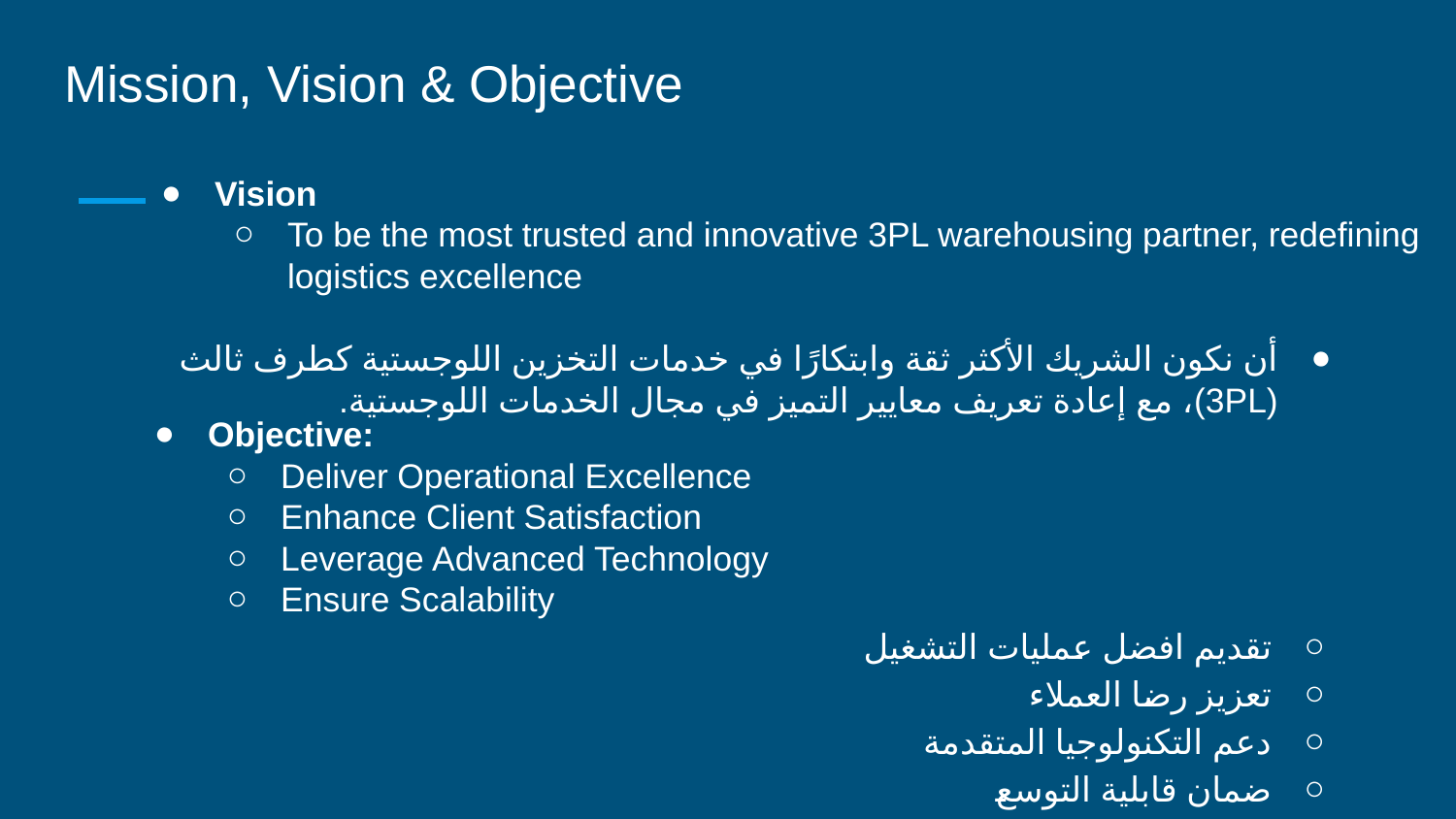

# Mission, Vision & Objective
Vision
To be the most trusted and innovative 3PL warehousing partner, redefining logistics excellence

أن نكون الشريك الأكثر ثقة وابتكارًا في خدمات التخزين اللوجستية كطرف ثالث (3PL)، مع إعادة تعريف معايير التميز في مجال الخدمات اللوجستية.

Objective:
Deliver Operational Excellence
Enhance Client Satisfaction
Leverage Advanced Technology
Ensure Scalability
تقديم افضل عمليات التشغيل
تعزيز رضا العملاء
دعم التكنولوجيا المتقدمة
ضمان قابلية التوسع